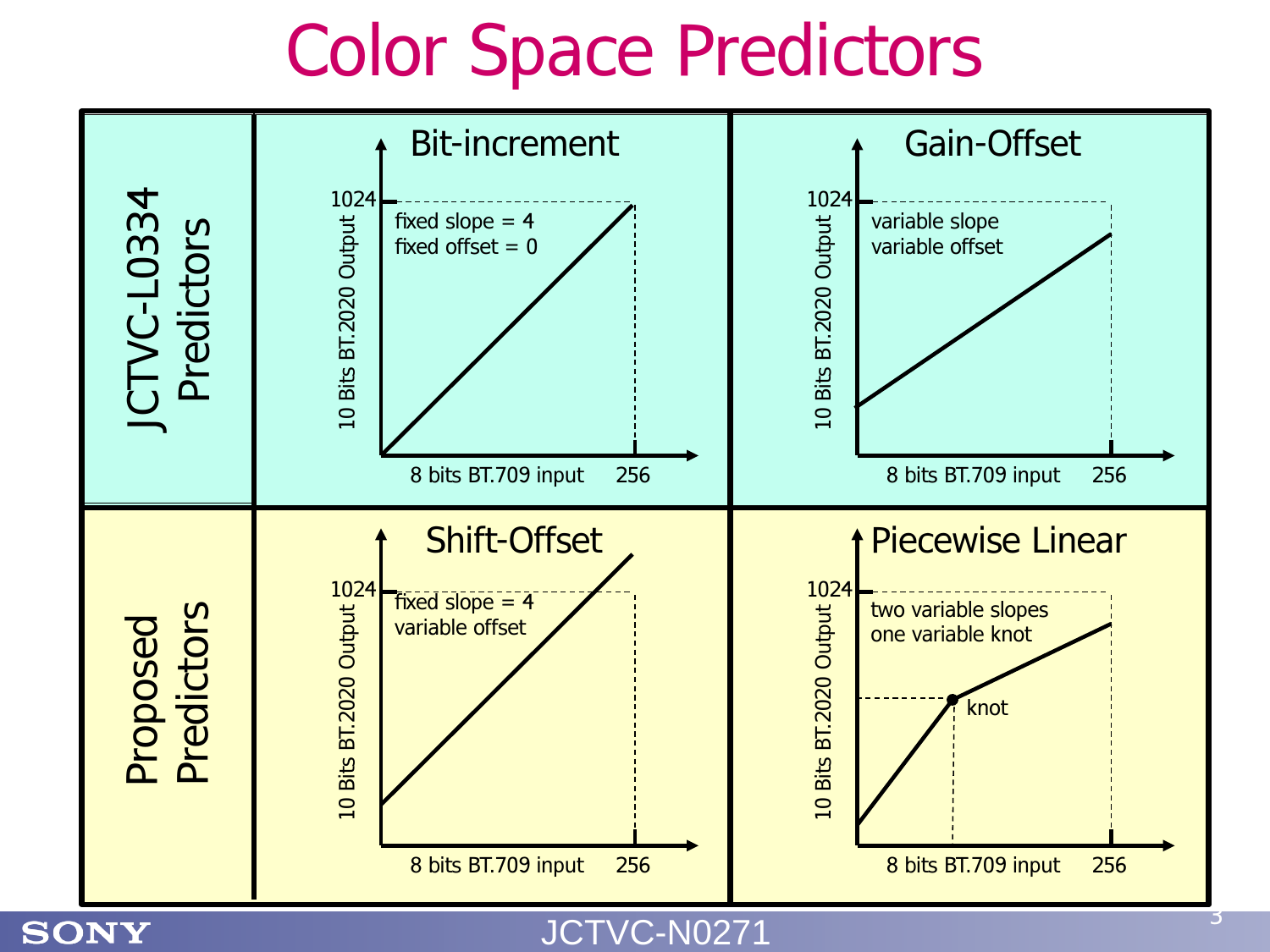

# Color Space Predictors
JCTVC-L0334 Predictors

Bit-increment
Gain-Offset
1024

10 Bits BT.2020 Output
8 bits BT.709 input
256
1024

10 Bits BT.2020 Output
8 bits BT.709 input
256
fixed slope = 4
fixed offset = 0
variable slope
variable offset
Proposed
 Predictors

Shift-Offset
Piecewise Linear
1024

10 Bits BT.2020 Output
8 bits BT.709 input
256
1024

10 Bits BT.2020 Output
8 bits BT.709 input
256
fixed slope = 4
variable offset
two variable slopes
one variable knot
knot
3
JCTVC-N0271